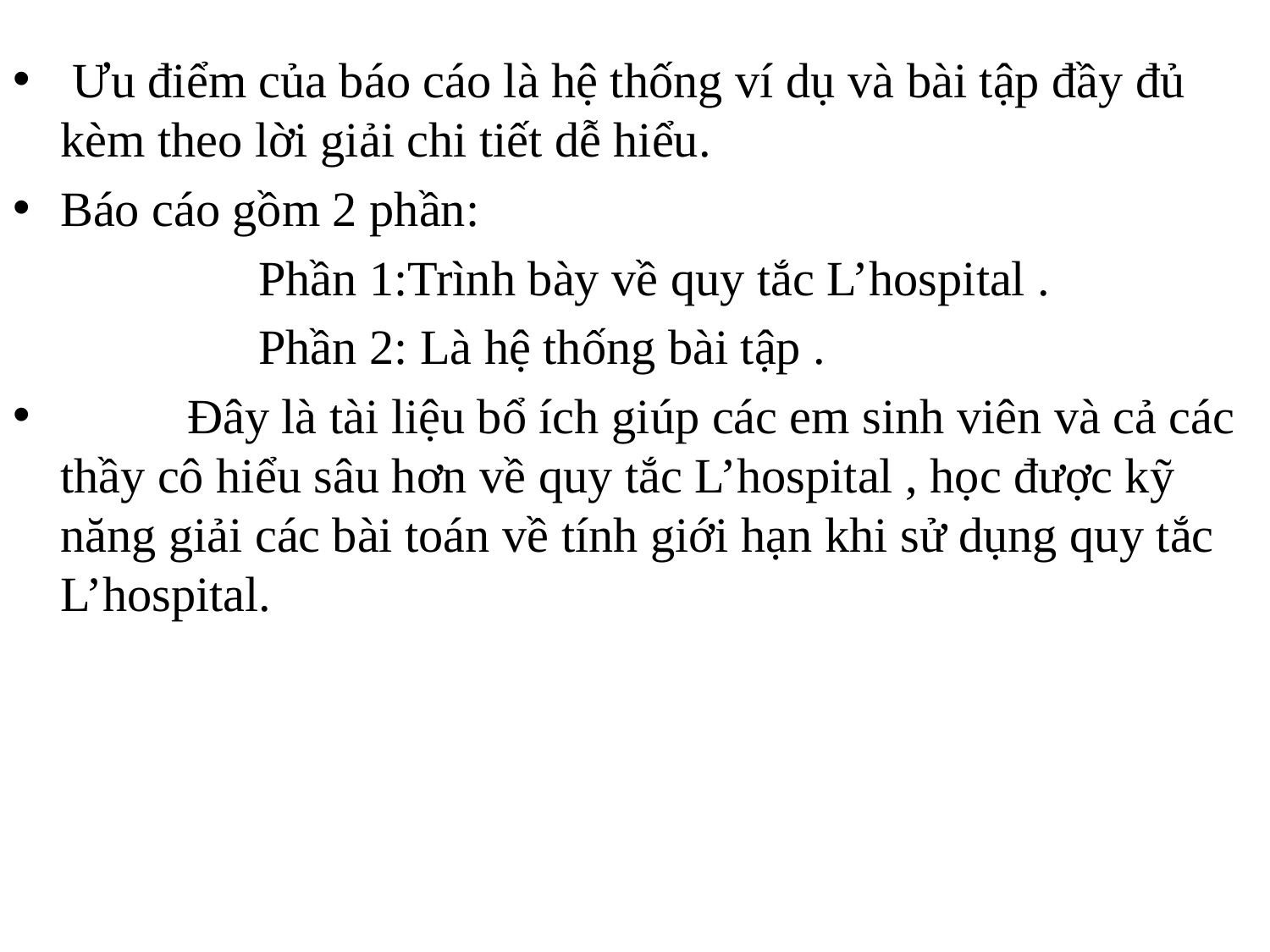

Ưu điểm của báo cáo là hệ thống ví dụ và bài tập đầy đủ kèm theo lời giải chi tiết dễ hiểu.
Báo cáo gồm 2 phần:
                    Phần 1:Trình bày về quy tắc L’hospital .
                    Phần 2: Là hệ thống bài tập .
 	Đây là tài liệu bổ ích giúp các em sinh viên và cả các thầy cô hiểu sâu hơn về quy tắc L’hospital , học được kỹ năng giải các bài toán về tính giới hạn khi sử dụng quy tắc L’hospital.